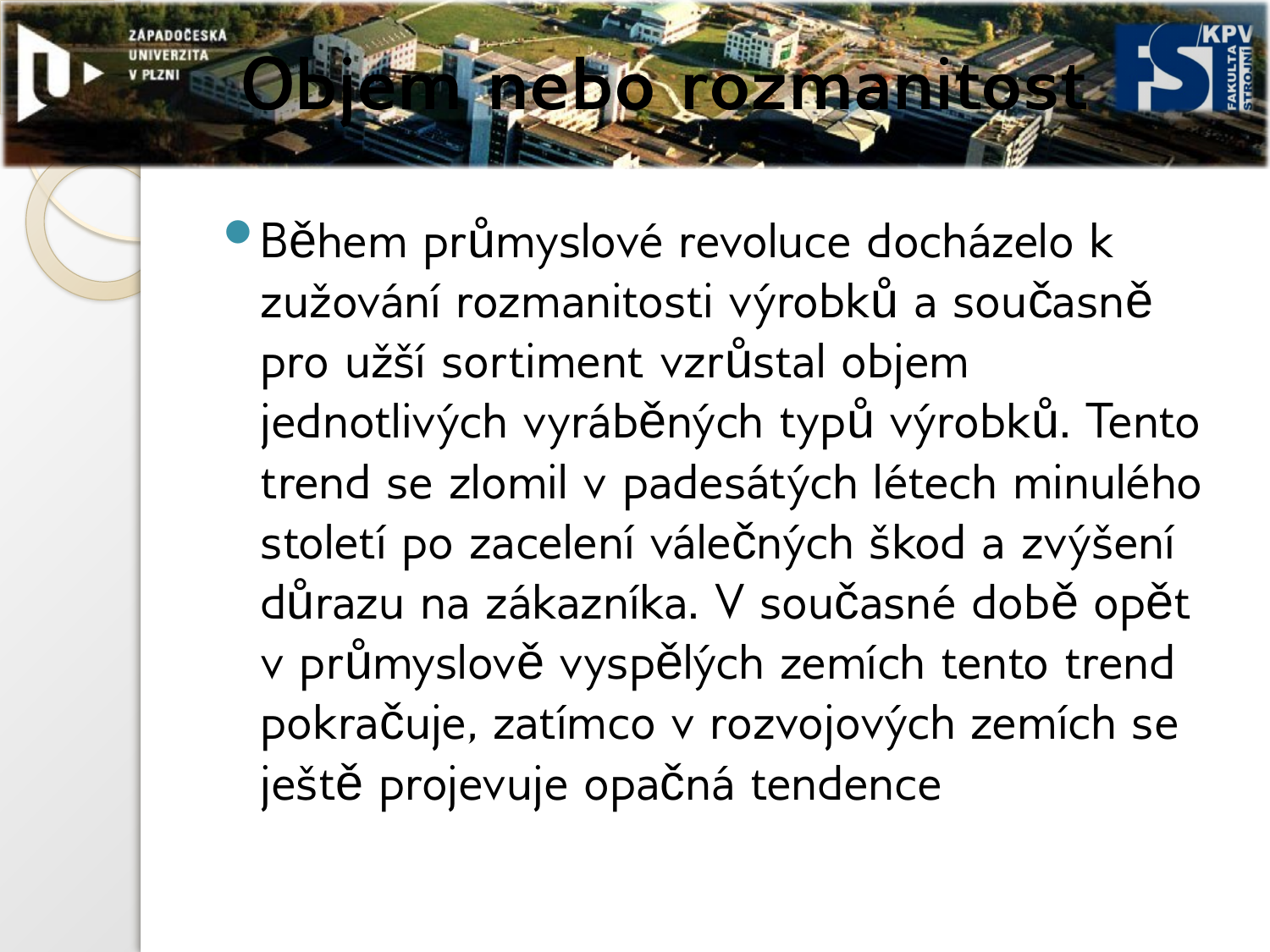

# Objem nebo rozmanitost
Během průmyslové revoluce docházelo k zužování rozmanitosti výrobků a současně pro užší sortiment vzrůstal objem jednotlivých vyráběných typů výrobků. Tento trend se zlomil v padesátých létech minulého století po zacelení válečných škod a zvýšení důrazu na zákazníka. V současné době opět v průmyslově vyspělých zemích tento trend pokračuje, zatímco v rozvojových zemích se ještě projevuje opačná tendence